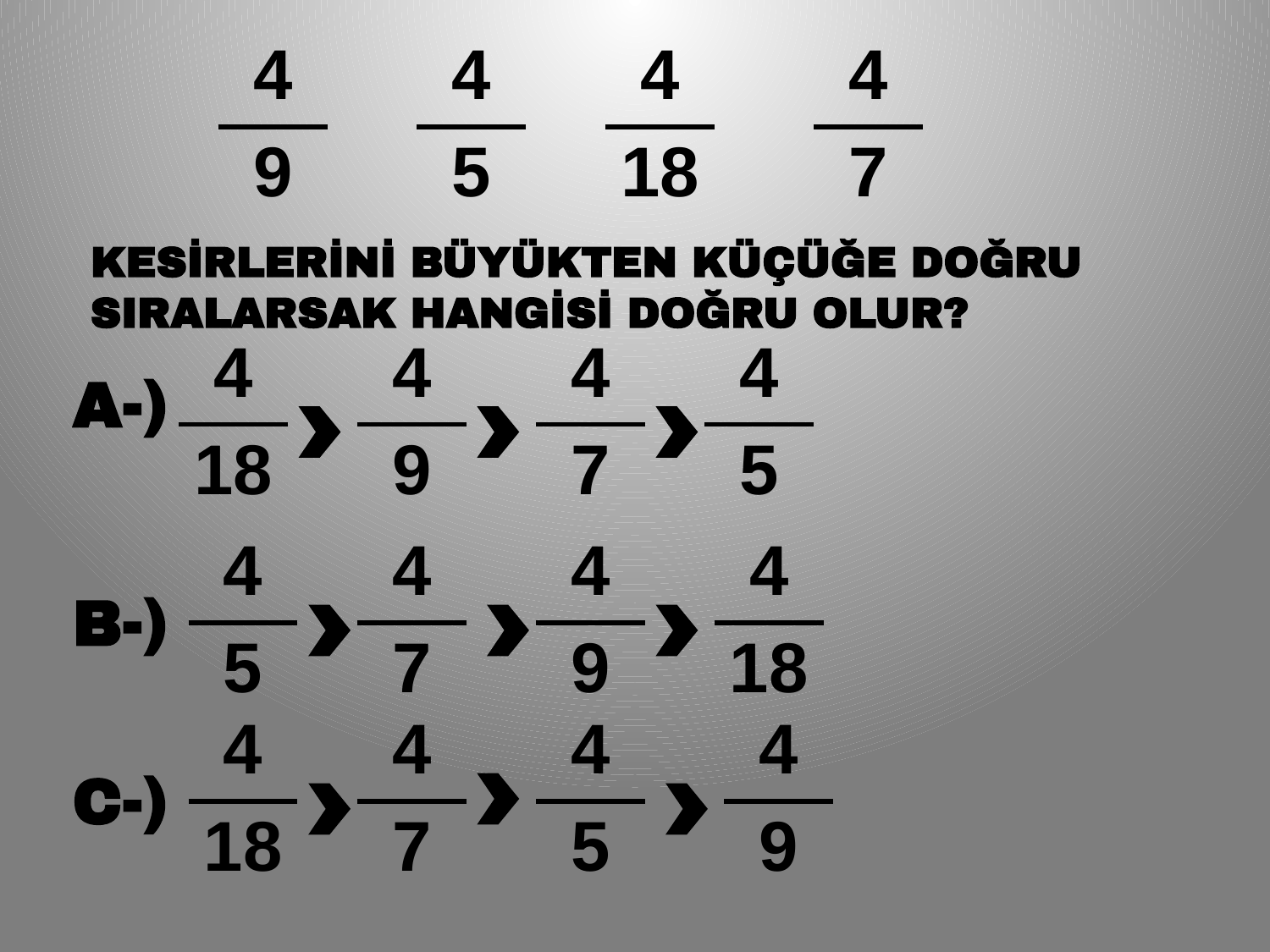

| 4 |
| --- |
| 9 |
| 4 |
| --- |
| 5 |
| 4 |
| --- |
| 18 |
| 4 |
| --- |
| 7 |
  KESİRLERİNİ BÜYÜKTEN KÜÇÜĞE DOĞRU
  SIRALARSAK HANGİSİ DOĞRU OLUR?
| 4 |
| --- |
| 18 |
| 4 |
| --- |
| 9 |
| 4 |
| --- |
| 7 |
| 4 |
| --- |
| 5 |
›
›
›
A-)
| 4 |
| --- |
| 5 |
| 4 |
| --- |
| 7 |
| 4 |
| --- |
| 9 |
| 4 |
| --- |
| 18 |
›
›
›
B-)
| 4 |
| --- |
| 18 |
| 4 |
| --- |
| 7 |
| 4 |
| --- |
| 5 |
| 4 |
| --- |
| 9 |
›
›
›
C-)